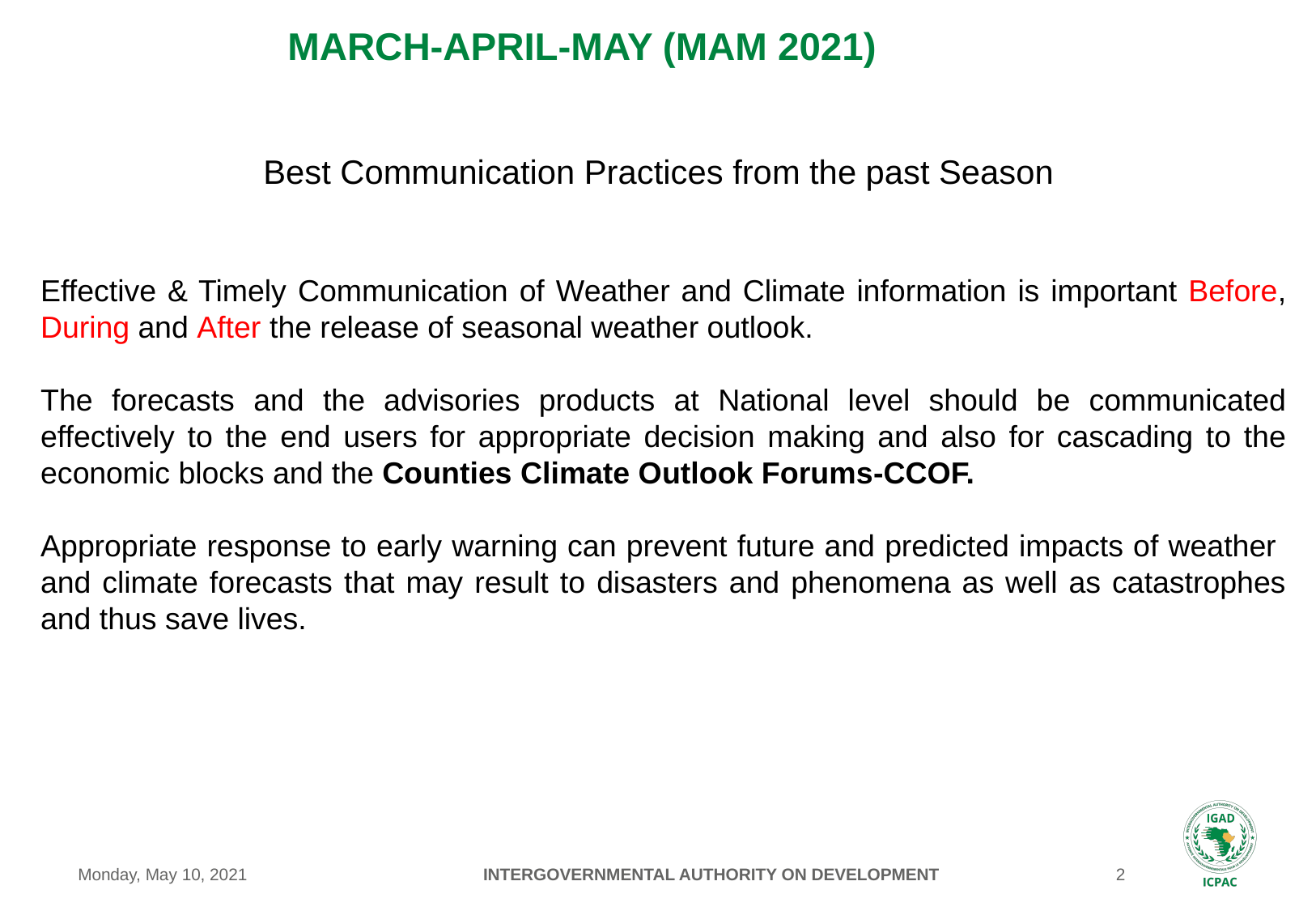

# March-April-may (MAM 2021)
Best Communication Practices from the past Season
Effective & Timely Communication of Weather and Climate information is important Before, During and After the release of seasonal weather outlook.

The forecasts and the advisories products at National level should be communicated effectively to the end users for appropriate decision making and also for cascading to the economic blocks and the Counties Climate Outlook Forums-CCOF.

Appropriate response to early warning can prevent future and predicted impacts of weather  and climate forecasts that may result to disasters and phenomena as well as catastrophes and thus save lives.
Monday, May 10, 2021
INTERGOVERNMENTAL AUTHORITY ON DEVELOPMENT
2